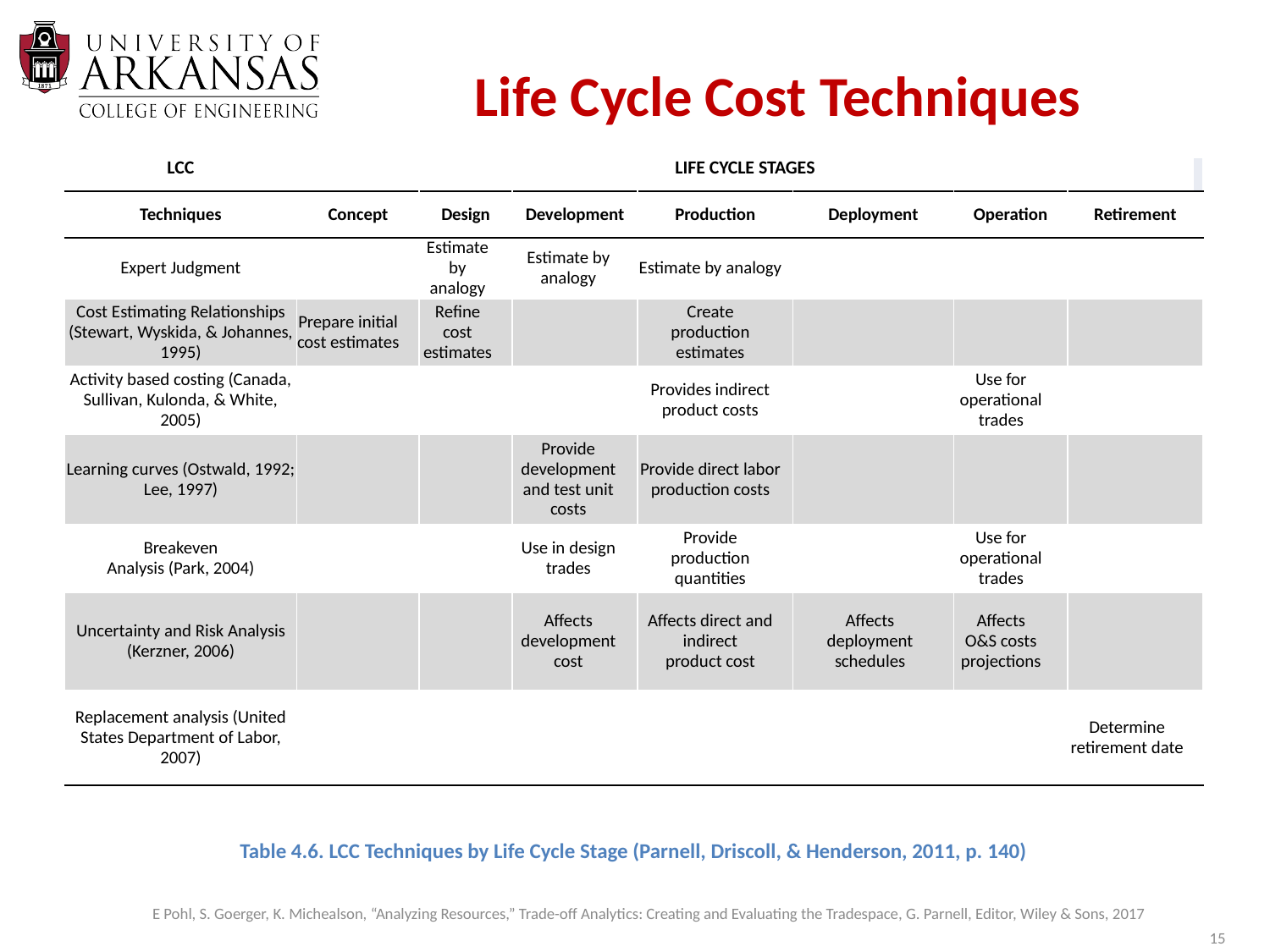

# Life Cycle Cost Techniques
| LCC | LIFE CYCLE STAGES |  |  |  |  |  |  |  |
| --- | --- | --- | --- | --- | --- | --- | --- | --- |
| Techniques | Concept | Design | Development | Production | Deployment | Operation | Retirement |  |
| Expert Judgment |  | Estimate by analogy | Estimate by analogy | Estimate by analogy |  |  |  |  |
| Cost Estimating Relationships (Stewart, Wyskida, & Johannes, 1995) | Prepare initial cost estimates | Refine cost estimates |  | Create production estimates |  |  |  |  |
| Activity based costing (Canada, Sullivan, Kulonda, & White, 2005) |  |  |  | Provides indirect product costs |  | Use for operational trades |  |  |
| Learning curves (Ostwald, 1992; Lee, 1997) |  |  | Provide development and test unit costs | Provide direct labor production costs |  |  |  |  |
| Breakeven Analysis (Park, 2004) |  |  | Use in design trades | Provide production quantities |  | Use for operational trades |  |  |
| Uncertainty and Risk Analysis (Kerzner, 2006) |  |  | Affects development cost | Affects direct and indirect product cost | Affects deployment schedules | Affects O&S costs projections |  |  |
| Replacement analysis (United States Department of Labor, 2007) |  |  |  |  |  |  | Determine retirement date |  |

Table 4.6. LCC Techniques by Life Cycle Stage (Parnell, Driscoll, & Henderson, 2011, p. 140)
E Pohl, S. Goerger, K. Michealson, “Analyzing Resources,” Trade-off Analytics: Creating and Evaluating the Tradespace, G. Parnell, Editor, Wiley & Sons, 2017
15